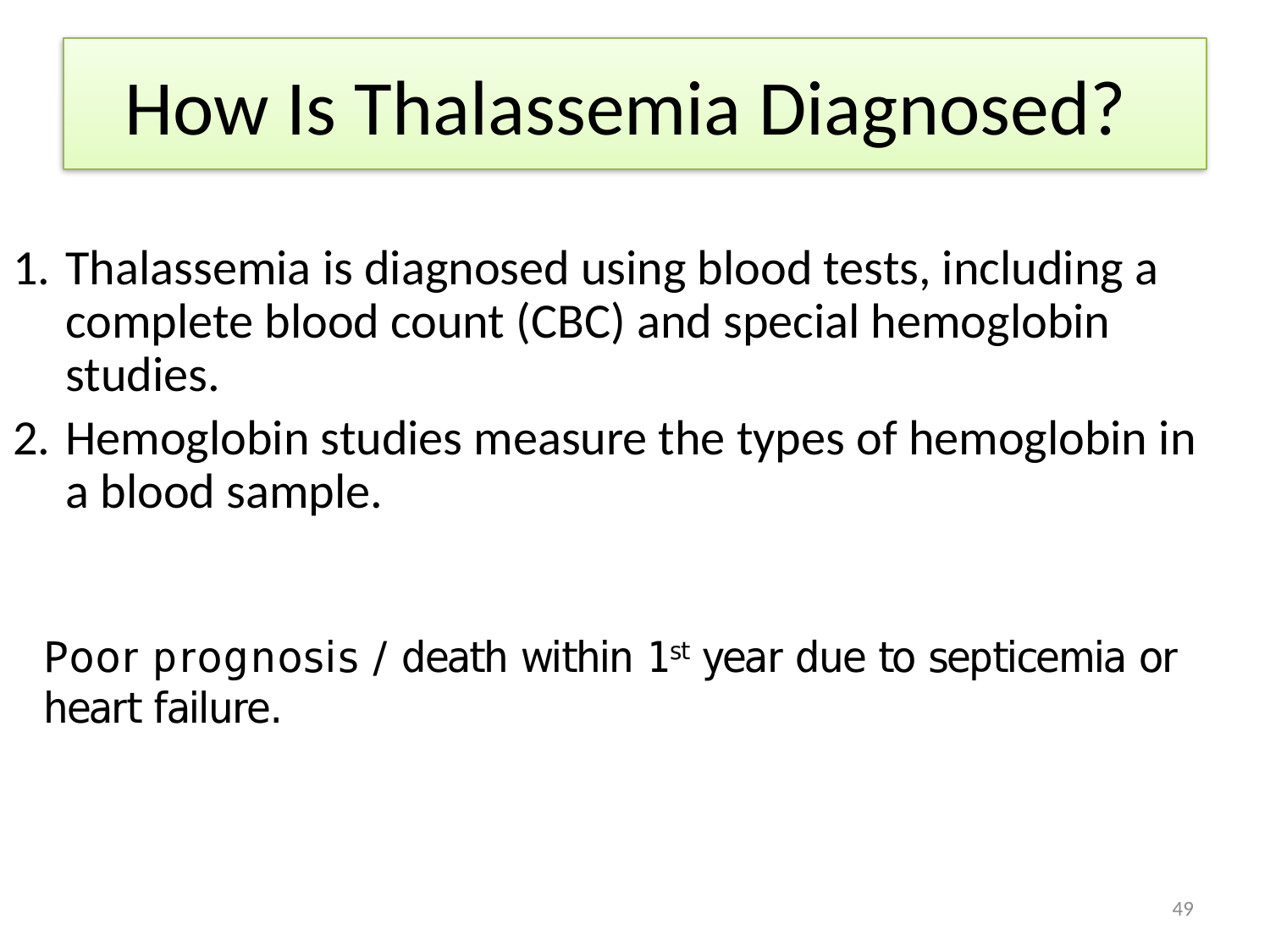

# How Is Thalassemia Diagnosed?
Thalassemia is diagnosed using blood tests, including a complete blood count (CBC) and special hemoglobin studies.
Hemoglobin studies measure the types of hemoglobin in a blood sample.

Poor prognosis / death within 1st year due to septicemia or
heart failure.
49